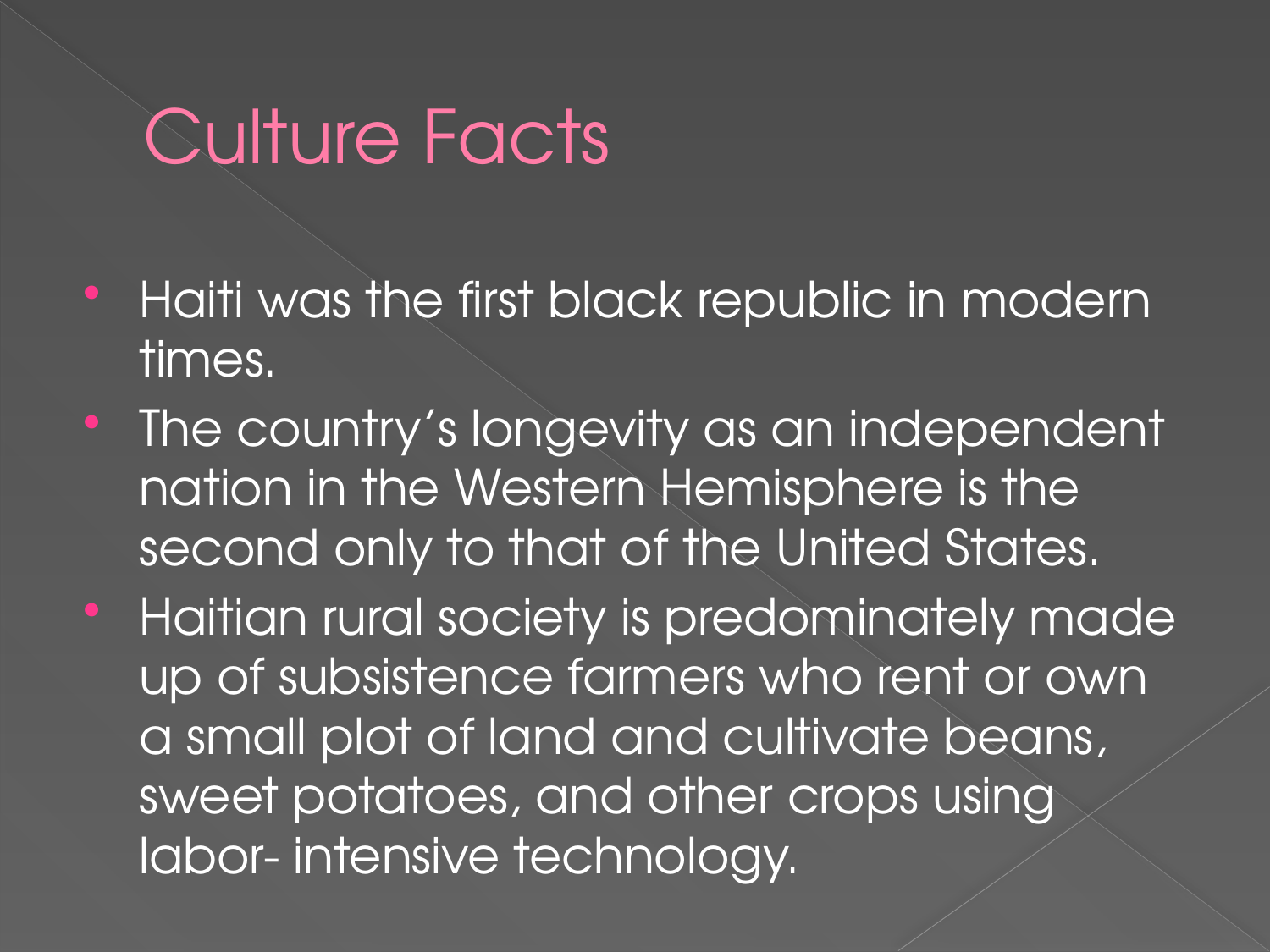

# Culture Facts
Haiti was the first black republic in modern times.
The country’s longevity as an independent nation in the Western Hemisphere is the second only to that of the United States.
Haitian rural society is predominately made up of subsistence farmers who rent or own a small plot of land and cultivate beans, sweet potatoes, and other crops using labor- intensive technology.